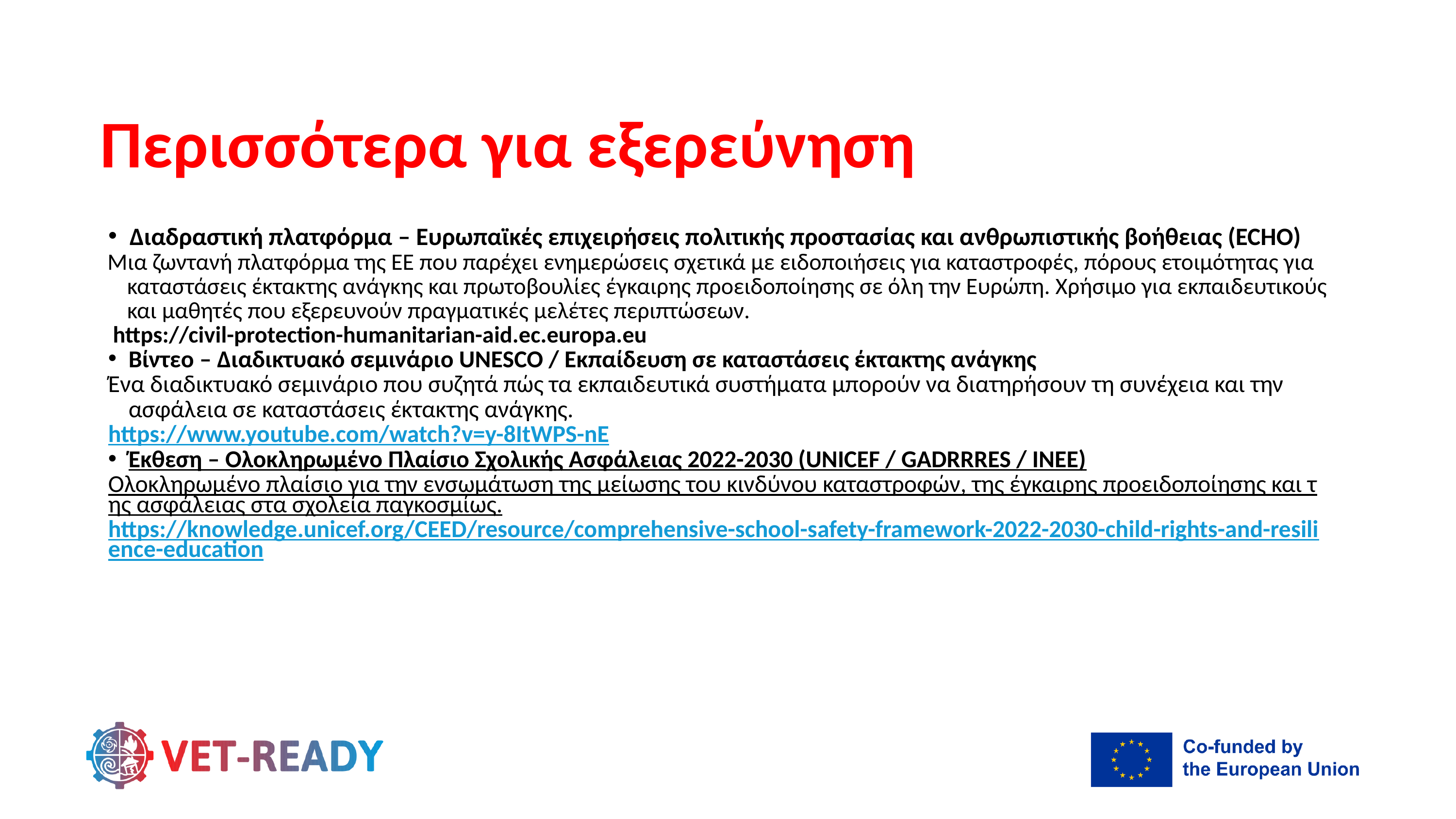

Περισσότερα για εξερεύνηση
Διαδραστική πλατφόρμα – Ευρωπαϊκές επιχειρήσεις πολιτικής προστασίας και ανθρωπιστικής βοήθειας (ECHO)
Μια ζωντανή πλατφόρμα της ΕΕ που παρέχει ενημερώσεις σχετικά με ειδοποιήσεις για καταστροφές, πόρους ετοιμότητας για καταστάσεις έκτακτης ανάγκης και πρωτοβουλίες έγκαιρης προειδοποίησης σε όλη την Ευρώπη. Χρήσιμο για εκπαιδευτικούς και μαθητές που εξερευνούν πραγματικές μελέτες περιπτώσεων.
 https://civil-protection-humanitarian-aid.ec.europa.eu
Βίντεο – Διαδικτυακό σεμινάριο UNESCO / Εκπαίδευση σε καταστάσεις έκτακτης ανάγκης
Ένα διαδικτυακό σεμινάριο που συζητά πώς τα εκπαιδευτικά συστήματα μπορούν να διατηρήσουν τη συνέχεια και την ασφάλεια σε καταστάσεις έκτακτης ανάγκης.
https://www.youtube.com/watch?v=y-8ItWPS-nE
Έκθεση – Ολοκληρωμένο Πλαίσιο Σχολικής Ασφάλειας 2022-2030 (UNICEF / GADRRRES / INEE)
Ολοκληρωμένο πλαίσιο για την ενσωμάτωση της μείωσης του κινδύνου καταστροφών, της έγκαιρης προειδοποίησης και της ασφάλειας στα σχολεία παγκοσμίως.
https://knowledge.unicef.org/CEED/resource/comprehensive-school-safety-framework-2022-2030-child-rights-and-resilience-education